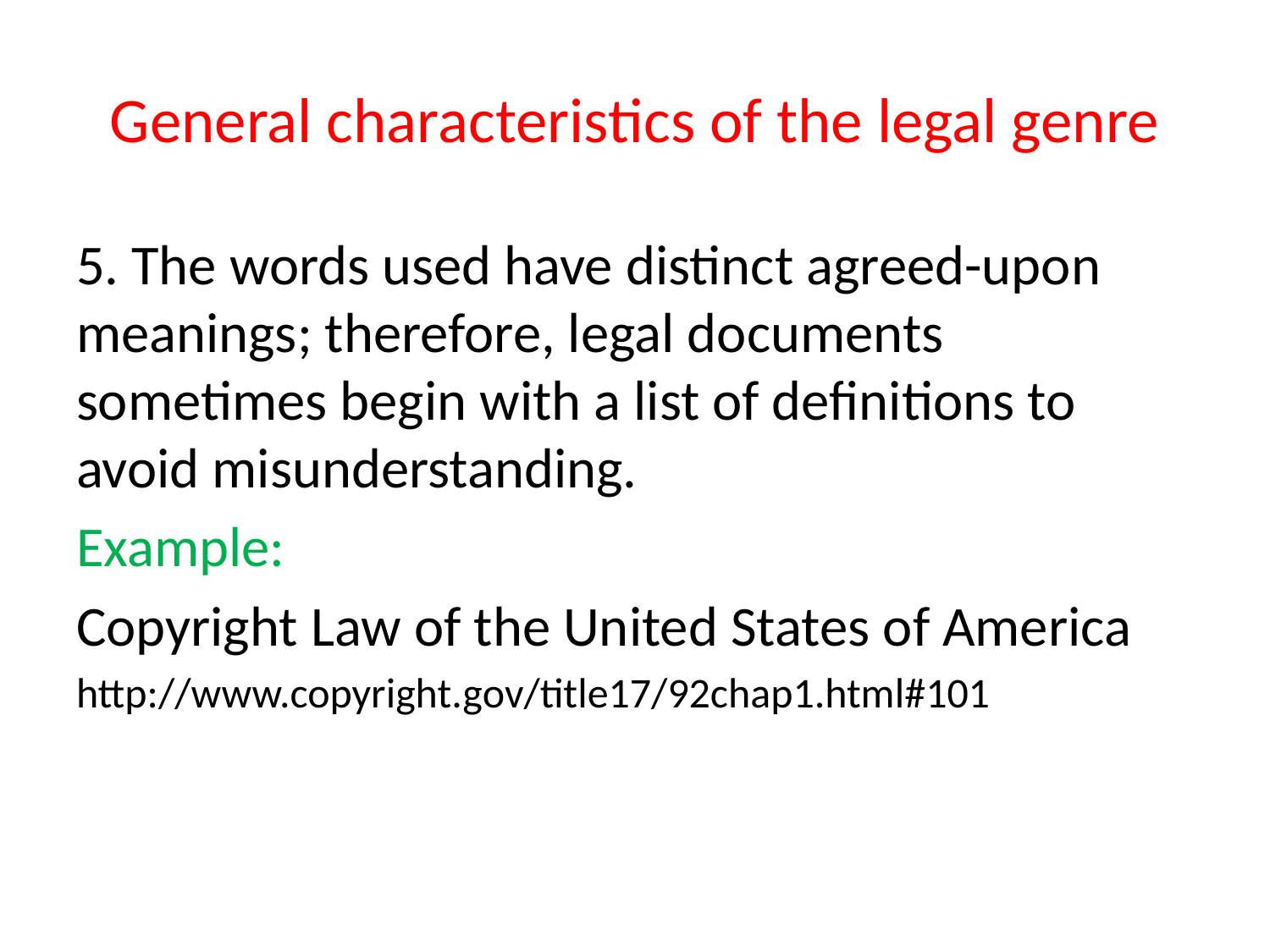

# General characteristics of the legal genre
5. The words used have distinct agreed-upon meanings; therefore, legal documents sometimes begin with a list of definitions to avoid misunderstanding.
Example:
Copyright Law of the United States of America
http://www.copyright.gov/title17/92chap1.html#101